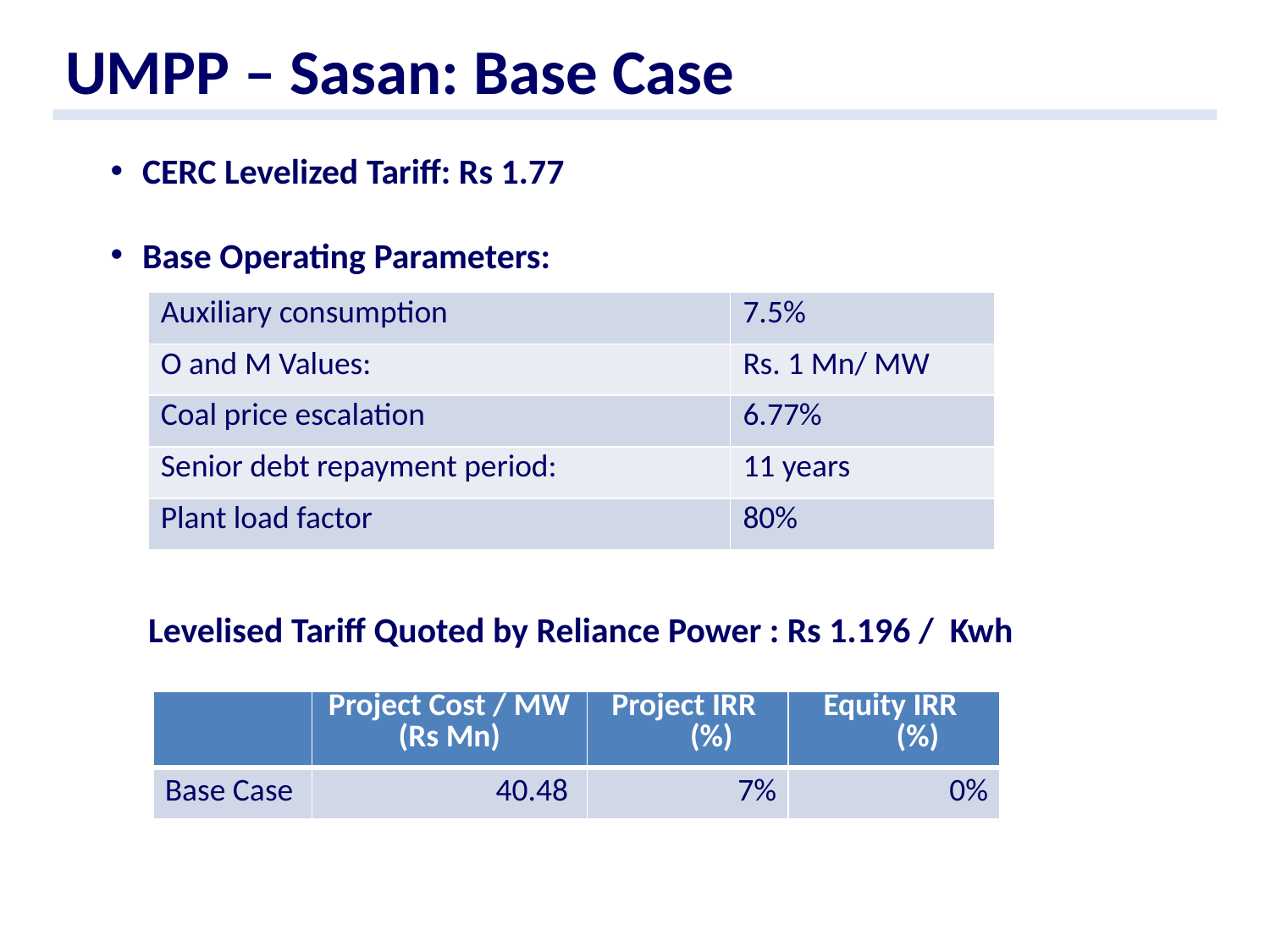

# Base Case
UMPP – Sasan: Base Case

CERC Levelized Tariff: Rs 1.77

Base Operating Parameters:
| Auxiliary consumption | 7.5% |
| --- | --- |
| O and M Values: | Rs. 1 Mn/ MW |
| Coal price escalation | 6.77% |
| Senior debt repayment period: | 11 years |
| Plant load factor | 80% |
Levelised Tariff Quoted by Reliance Power : Rs 1.196 /  Kwh
|  | Project Cost / MW (Rs Mn) | Project IRR (%) | Equity IRR (%) |
| --- | --- | --- | --- |
| Base Case | 40.48 | 7% | 0% |